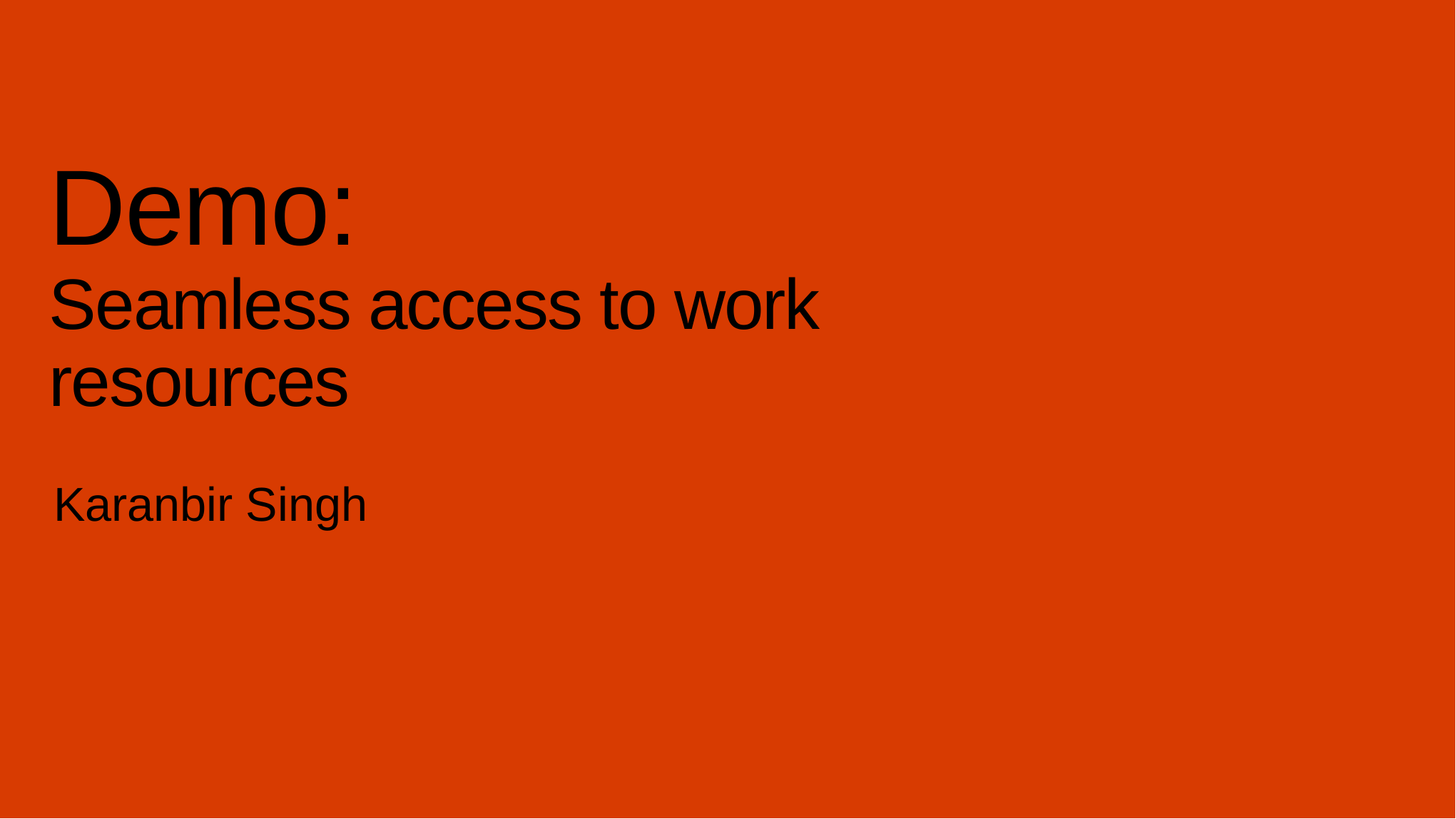

# Demo: Seamless access to work resources
Karanbir Singh